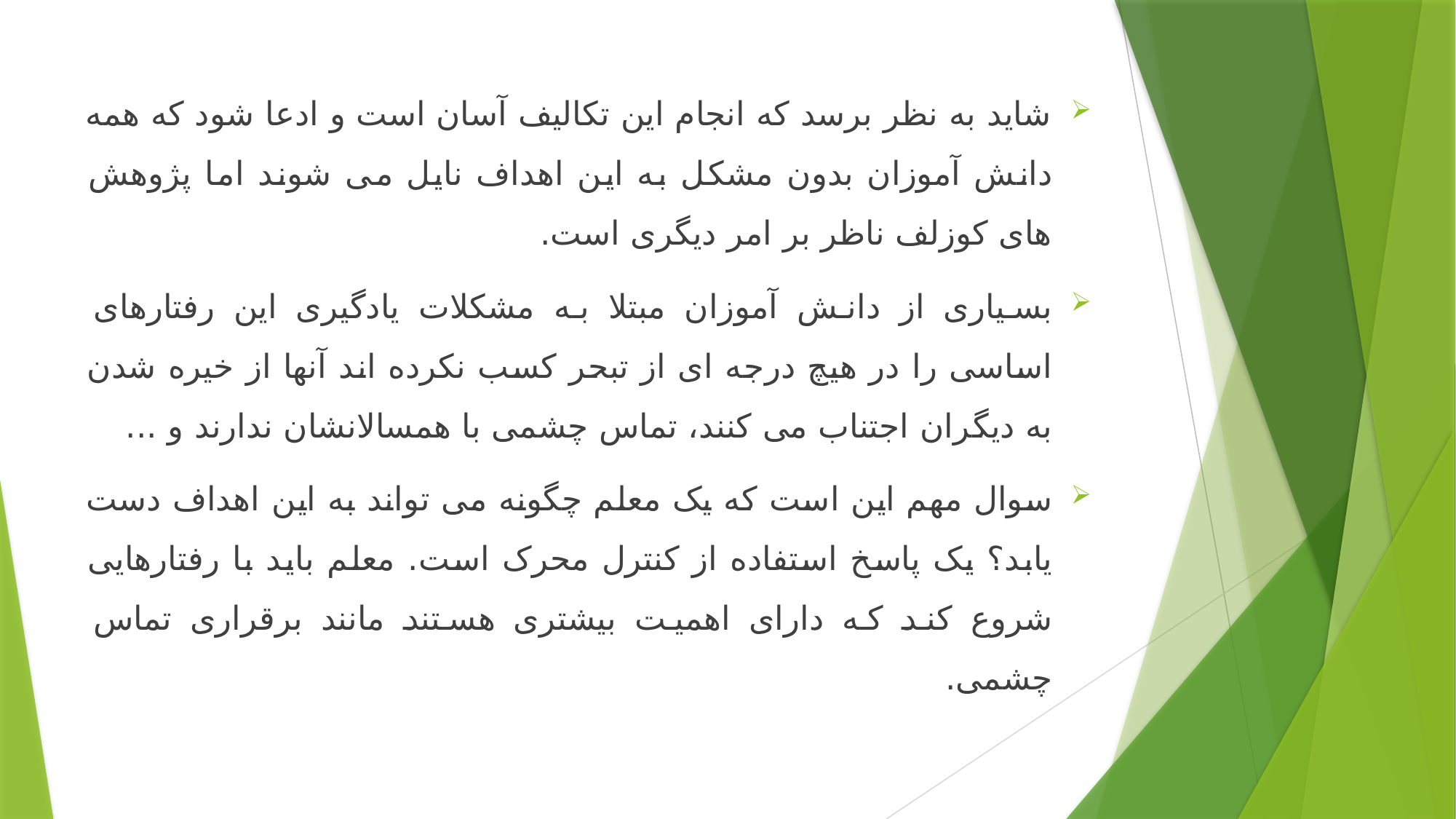

شاید به نظر برسد که انجام این تکالیف آسان است و ادعا شود که همه دانش آموزان بدون مشکل به این اهداف نایل می شوند اما پژوهش های کوزلف ناظر بر امر دیگری است.
بسیاری از دانش آموزان مبتلا به مشکلات یادگیری این رفتارهای اساسی را در هیچ درجه ای از تبحر کسب نکرده اند آنها از خیره شدن به دیگران اجتناب می کنند، تماس چشمی با همسالانشان ندارند و ...
سوال مهم این است که یک معلم چگونه می تواند به این اهداف دست یابد؟ یک پاسخ استفاده از کنترل محرک است. معلم باید با رفتارهایی شروع کند که دارای اهمیت بیشتری هستند مانند برقراری تماس چشمی.